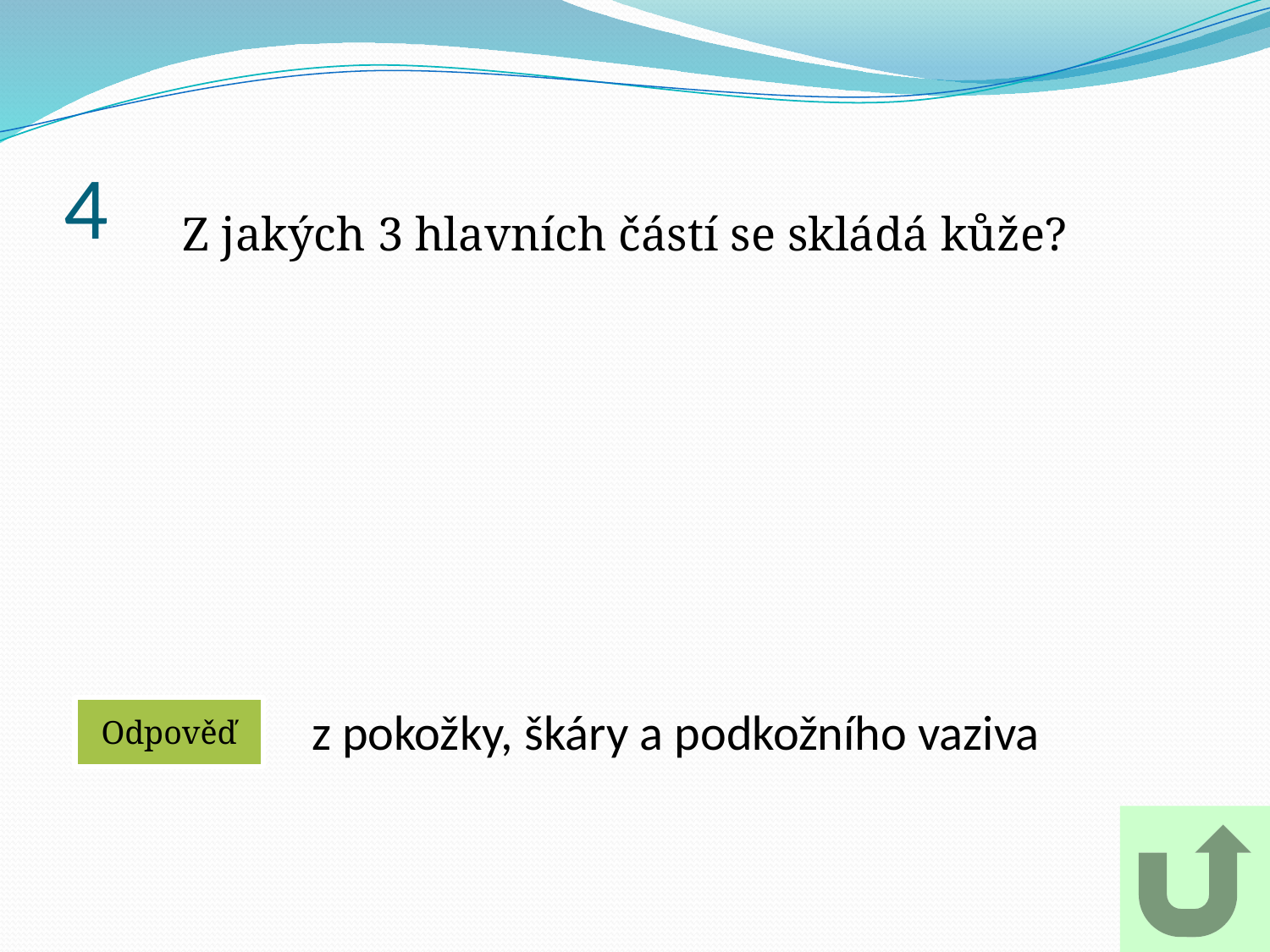

# 4
Z jakých 3 hlavních částí se skládá kůže?
z pokožky, škáry a podkožního vaziva
Odpověď